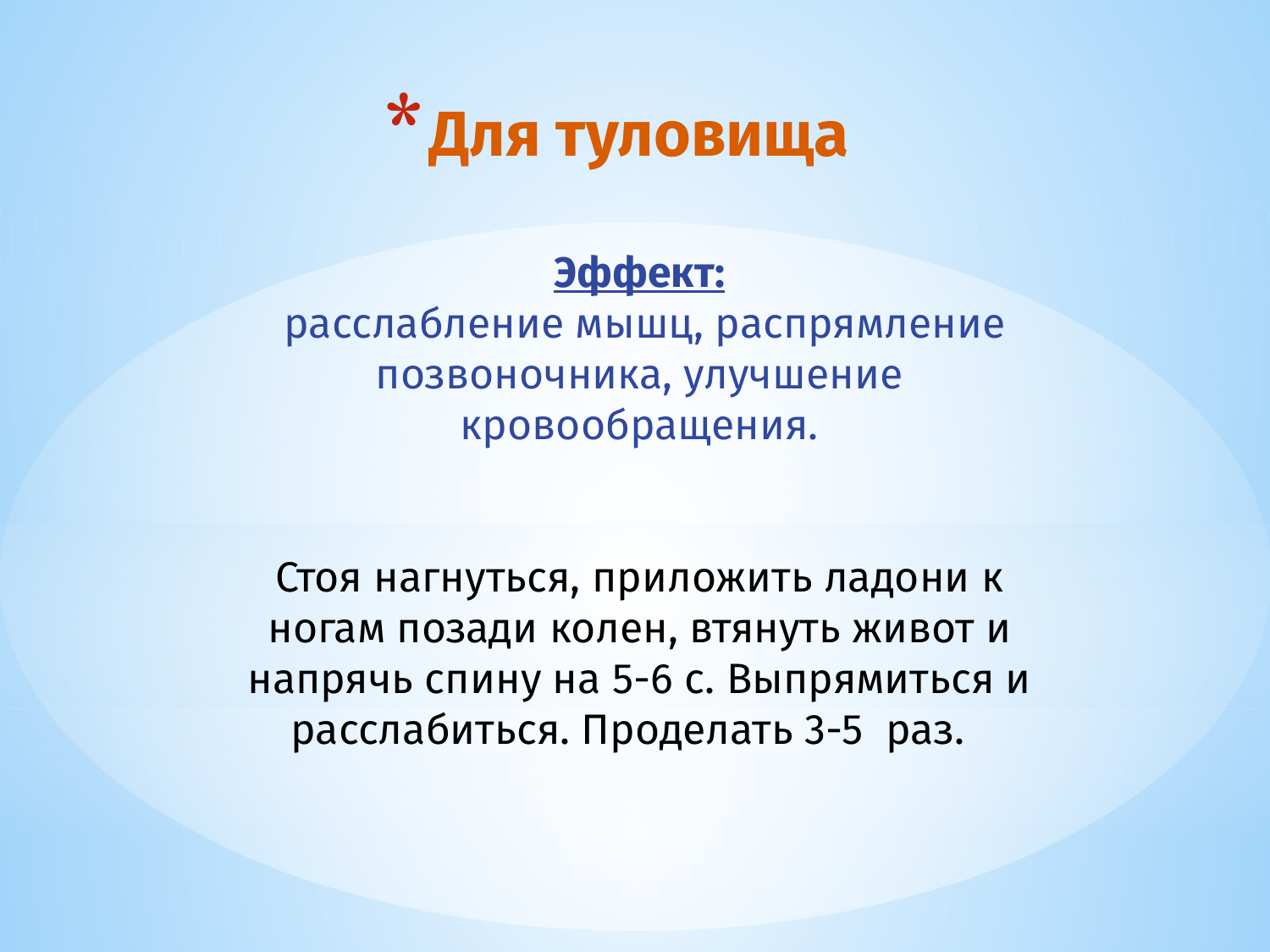

Для туловища
Эффект:
 расслабление мышц, распрямление позвоночника, улучшение кровообращения.
Стоя нагнуться, приложить ладони к ногам позади колен, втянуть живот и напрячь спину на 5-6 с. Выпрямиться и расслабиться. Проделать 3-5  раз.